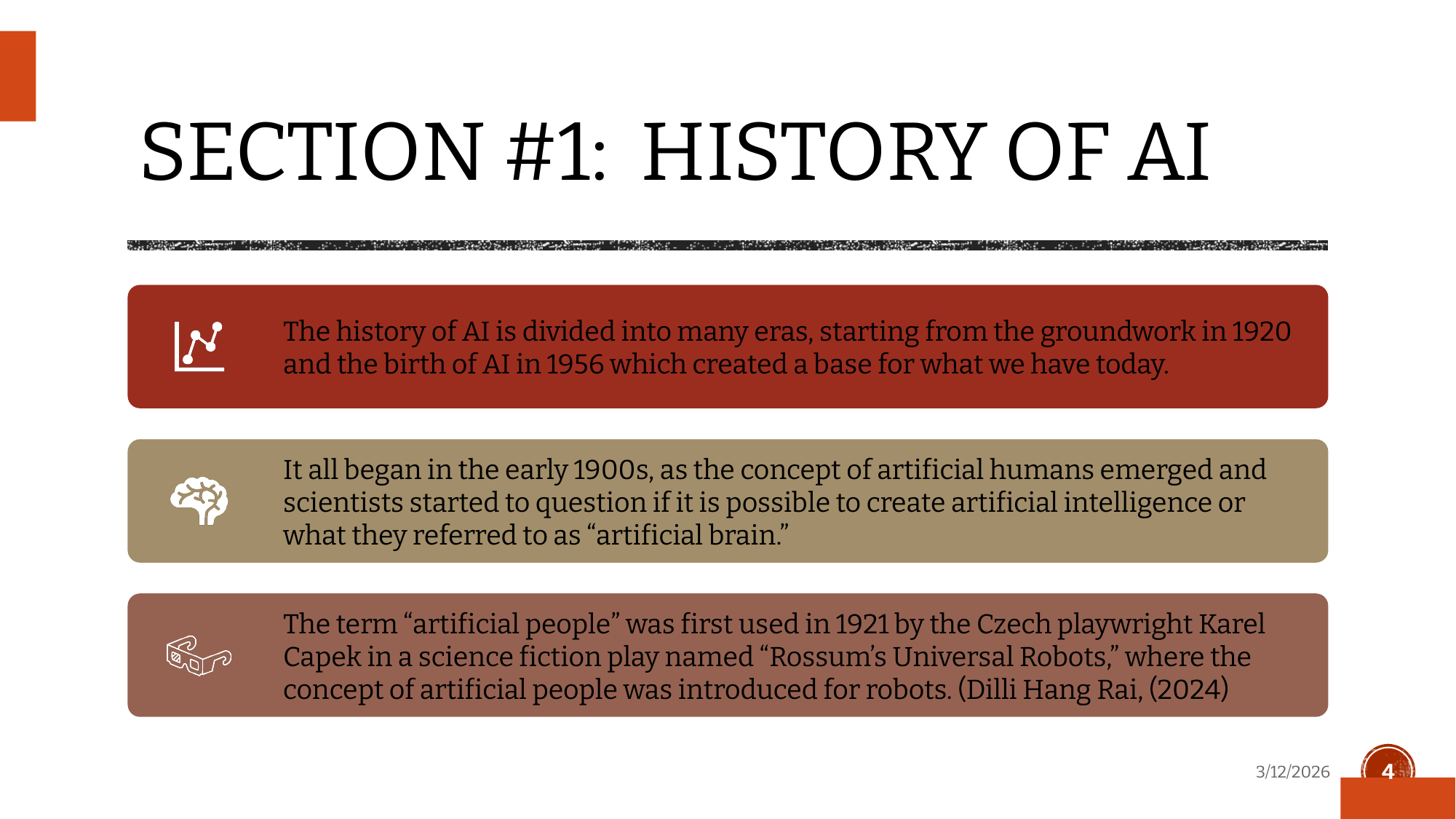

# Section #1:  History of AI

The history of AI is divided into many eras, starting from the groundwork in 1920 and the birth of AI in 1956 which created a base for what we have today.
It all began in the early 1900s, as the concept of artificial humans emerged and scientists started to question if it is possible to create artificial intelligence or what they referred to as “artificial brain.”
The term “artificial people” was first used in 1921 by the Czech playwright Karel Capek in a science fiction play named “Rossum’s Universal Robots,” where the concept of artificial people was introduced for robots. (Dilli Hang Rai, (2024)
3/12/2026
4